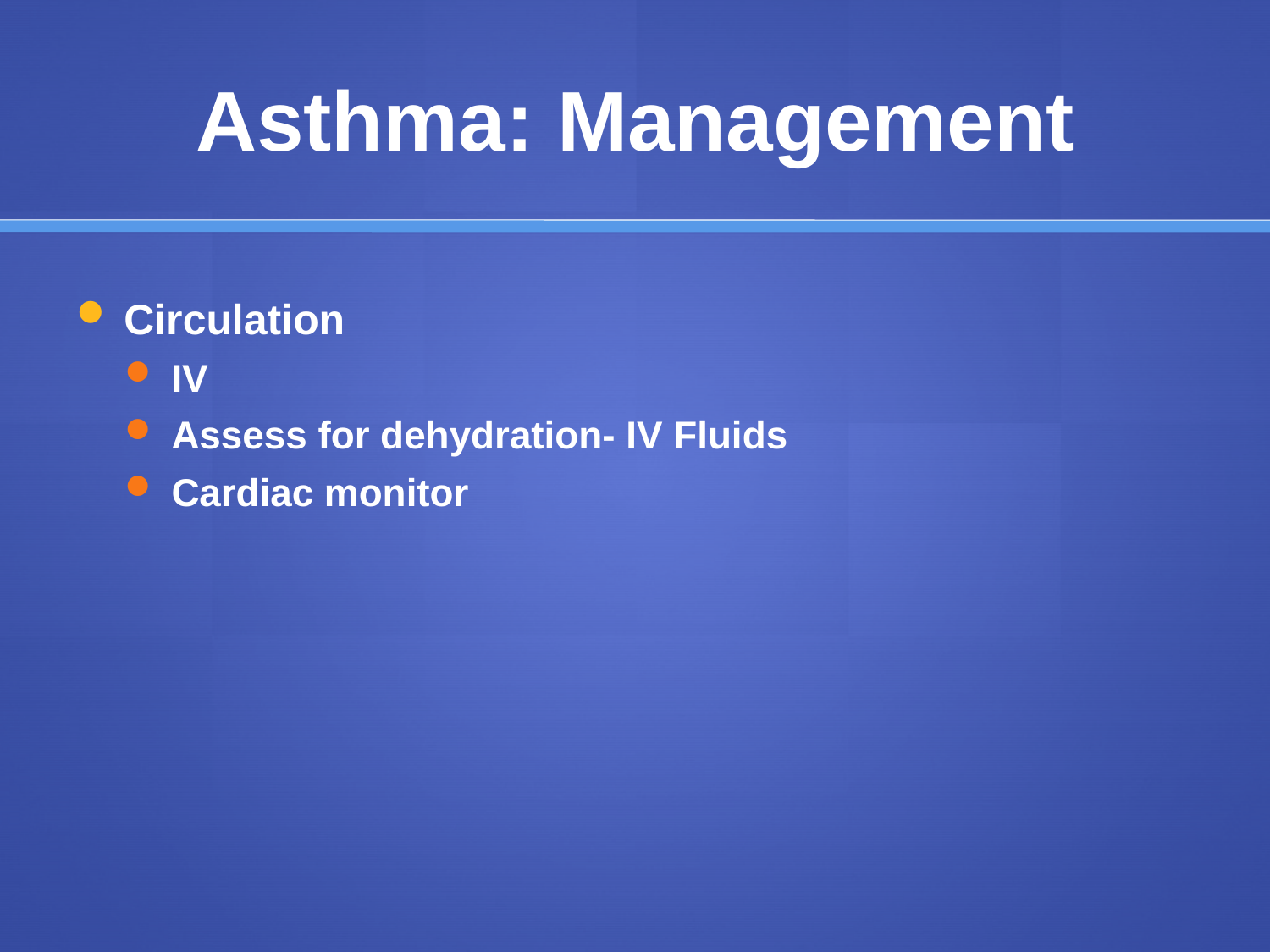

# Asthma: Management
Circulation
IV
Assess for dehydration- IV Fluids
Cardiac monitor